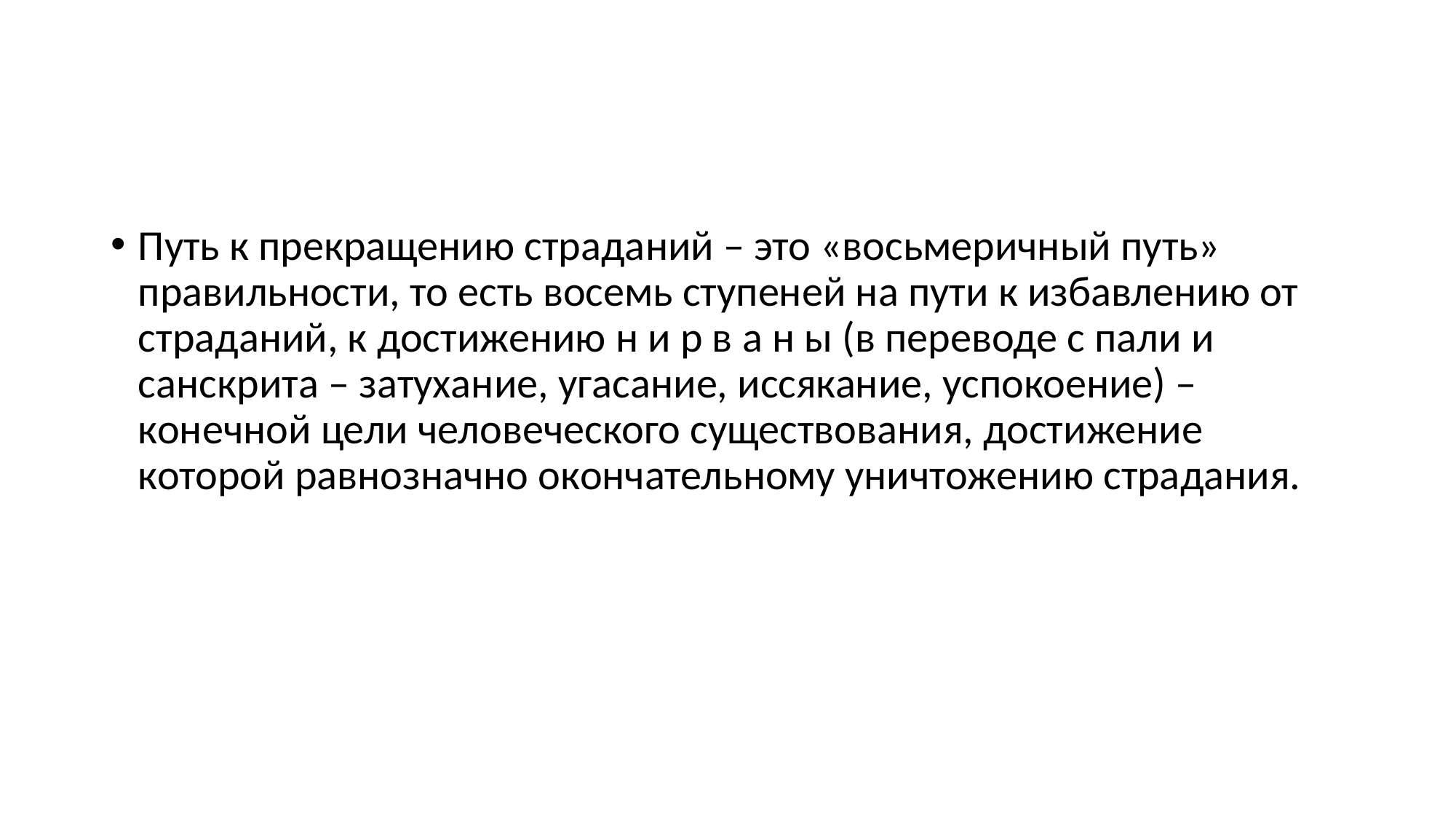

#
Путь к прекращению страданий – это «восьмеричный путь» правильности, то есть восемь ступеней на пути к избавлению от страданий, к достижению н и р в а н ы (в переводе с пали и санскрита – затухание, угасание, иссякание, успокоение) – конечной цели человеческого существования, достижение которой равнозначно окончательному уничтожению страдания.